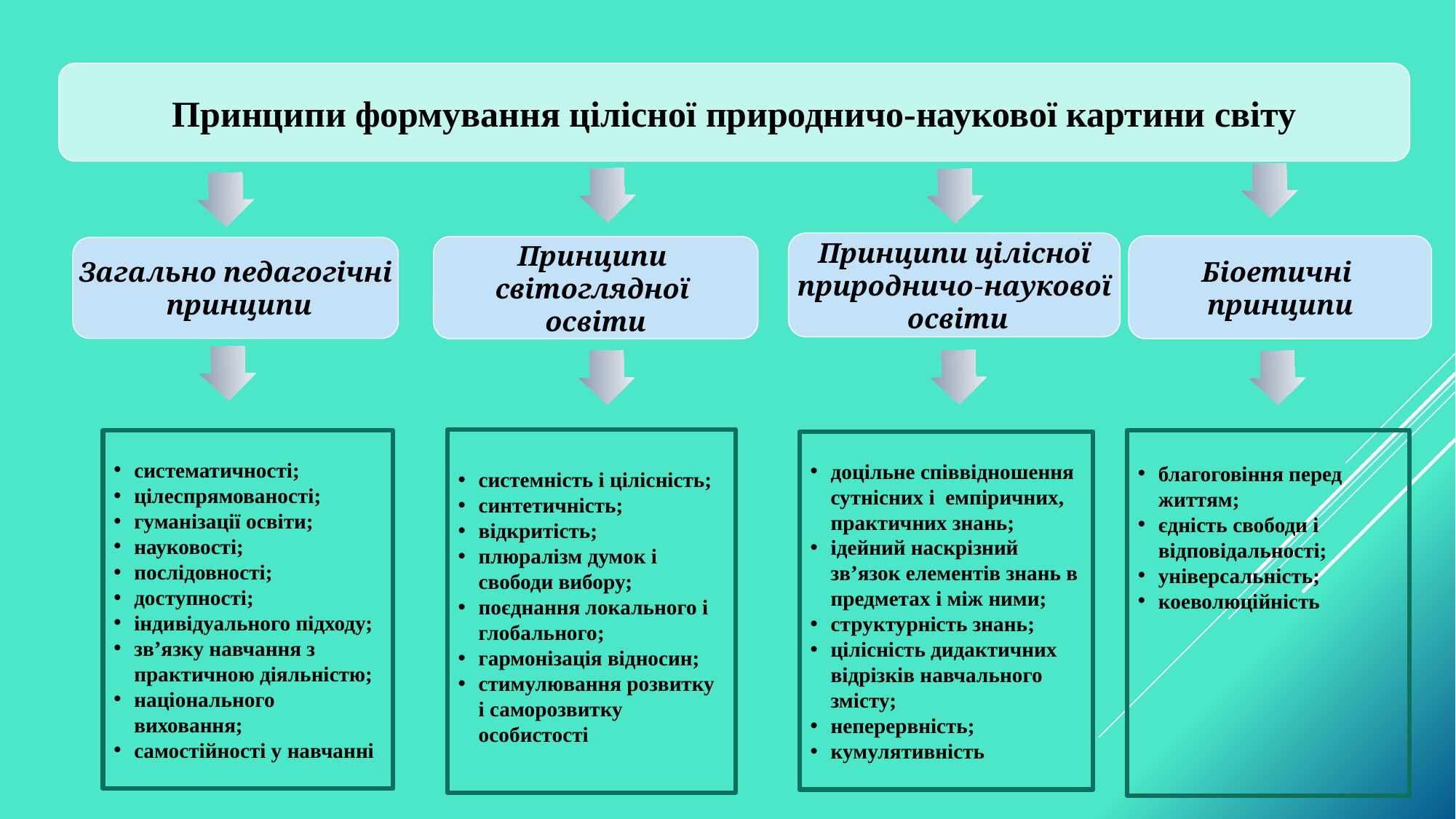

Принципи формування цілісної природничо-наукової картини світу

Принципи цілісної
природничо-наукової
 освіти
Біоетичні
принципи
Принципи
світоглядної
освіти
Загально педагогічні
 принципи

системність і цілісність;
синтетичність;
відкритість;
плюралізм думок і свободи вибору;
поєднання локального і глобального;
гармонізація відносин;
стимулювання розвитку і саморозвитку особистості

благоговіння перед життям;
єдність свободи і відповідальності;
універсальність;
коеволюційність

систематичності;
цілеспрямованості;
гуманізації освіти;
науковості;
послідовності;
доступності;
індивідуального підходу;
зв’язку навчання з практичною діяльністю;
національного виховання;
самостійності у навчанні

доцільне співвідношення сутнісних і  емпіричних, практичних знань;
ідейний наскрізний зв’язок елементів знань в предметах і між ними;
структурність знань;
цілісність дидактичних відрізків навчального змісту;
неперервність;
кумулятивність